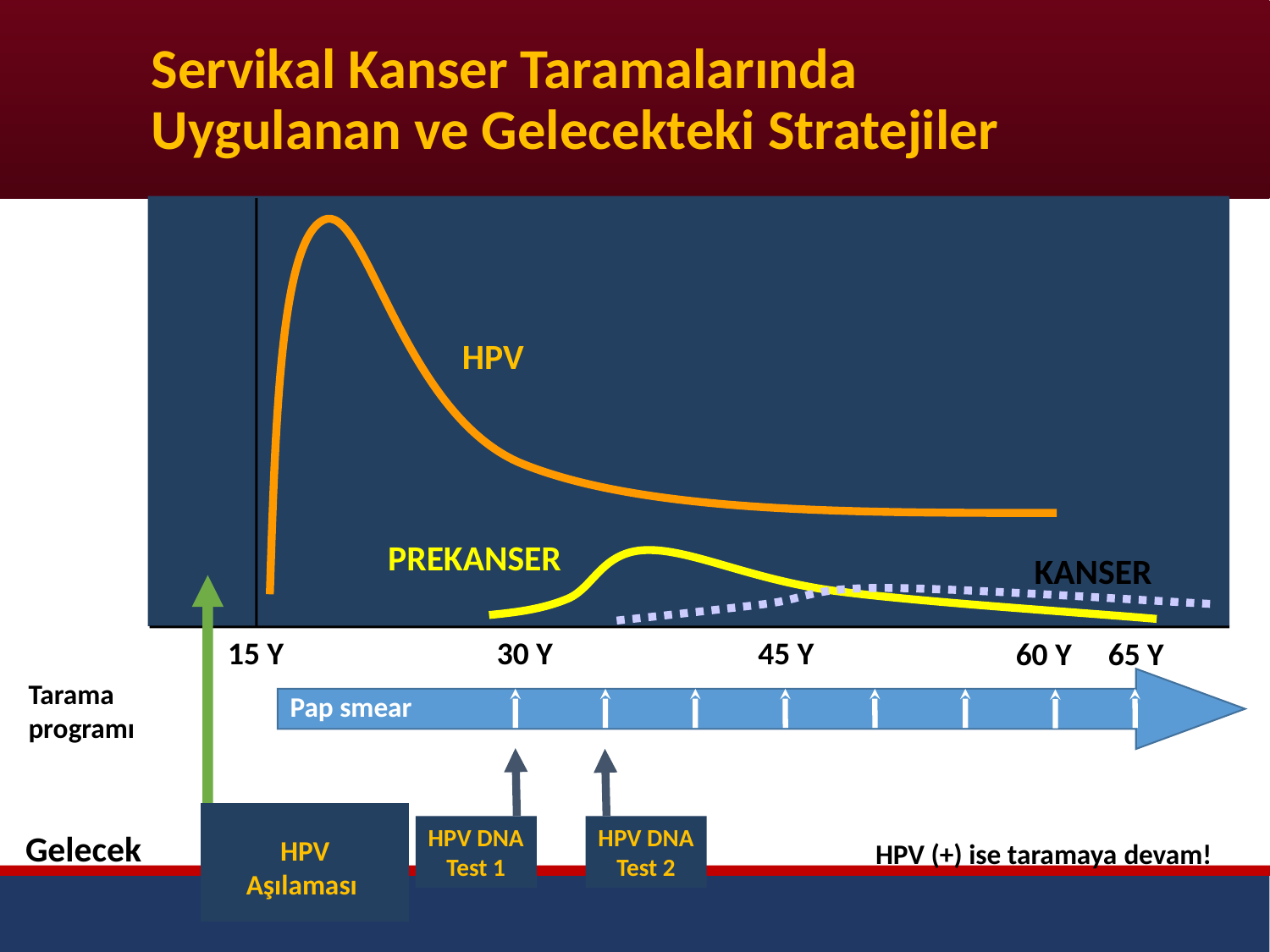

# Servikal Kanser Taramalarında Uygulanan ve Gelecekteki Stratejiler

HPV
PREKANSER
KANSER

HPV
Aşılaması
HPV DNA
Test 1
HPV DNA
Test 2
Gelecek
HPV (+) ise taramaya devam!

15 Y
30 Y
45 Y

60 Y
65 Y

Tarama
programı
Pap smear